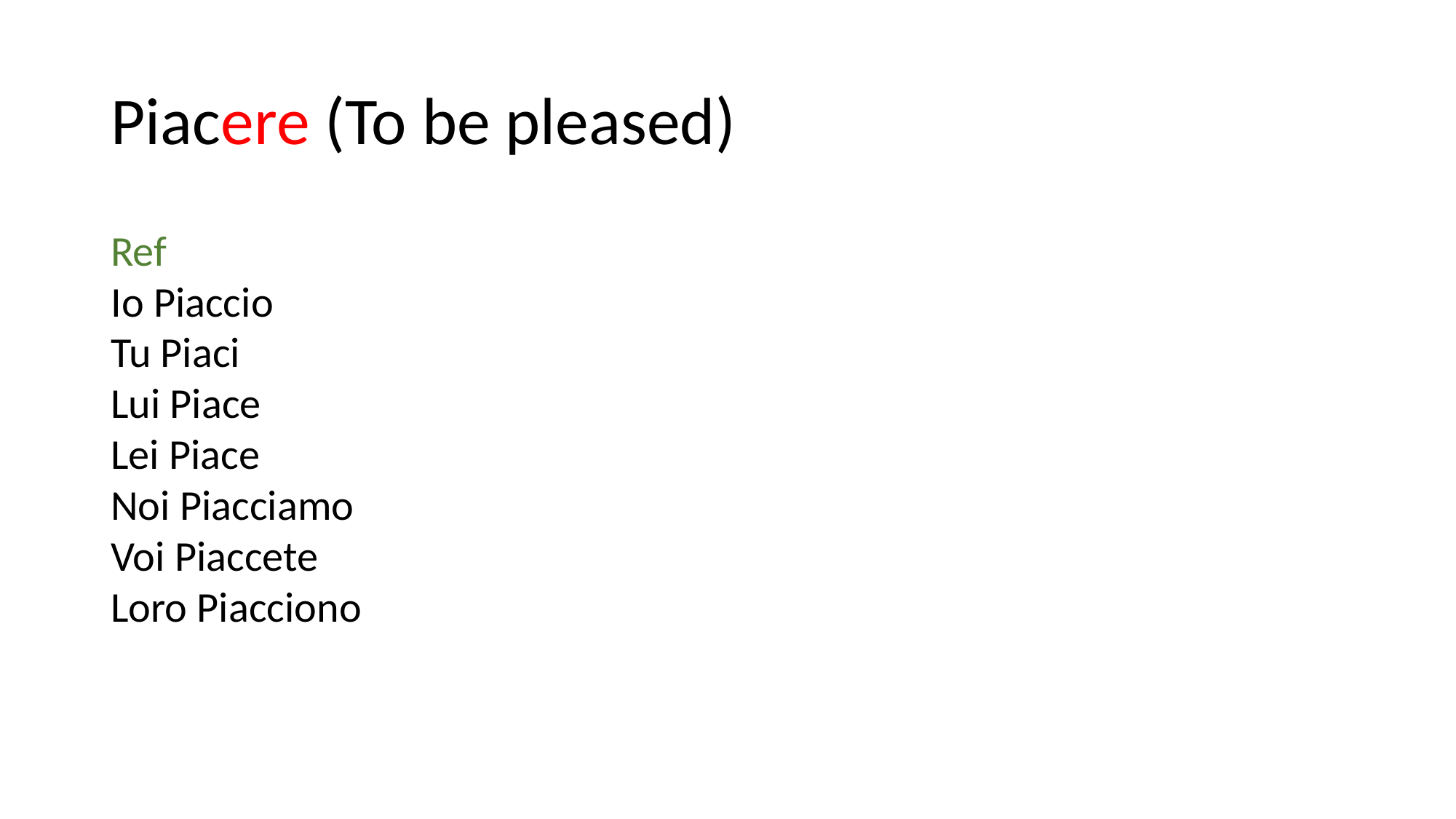

# Piacere (To be pleased)
Ref
Io Piaccio
Tu Piaci
Lui Piace
Lei Piace
Noi Piacciamo
Voi Piaccete
Loro Piacciono